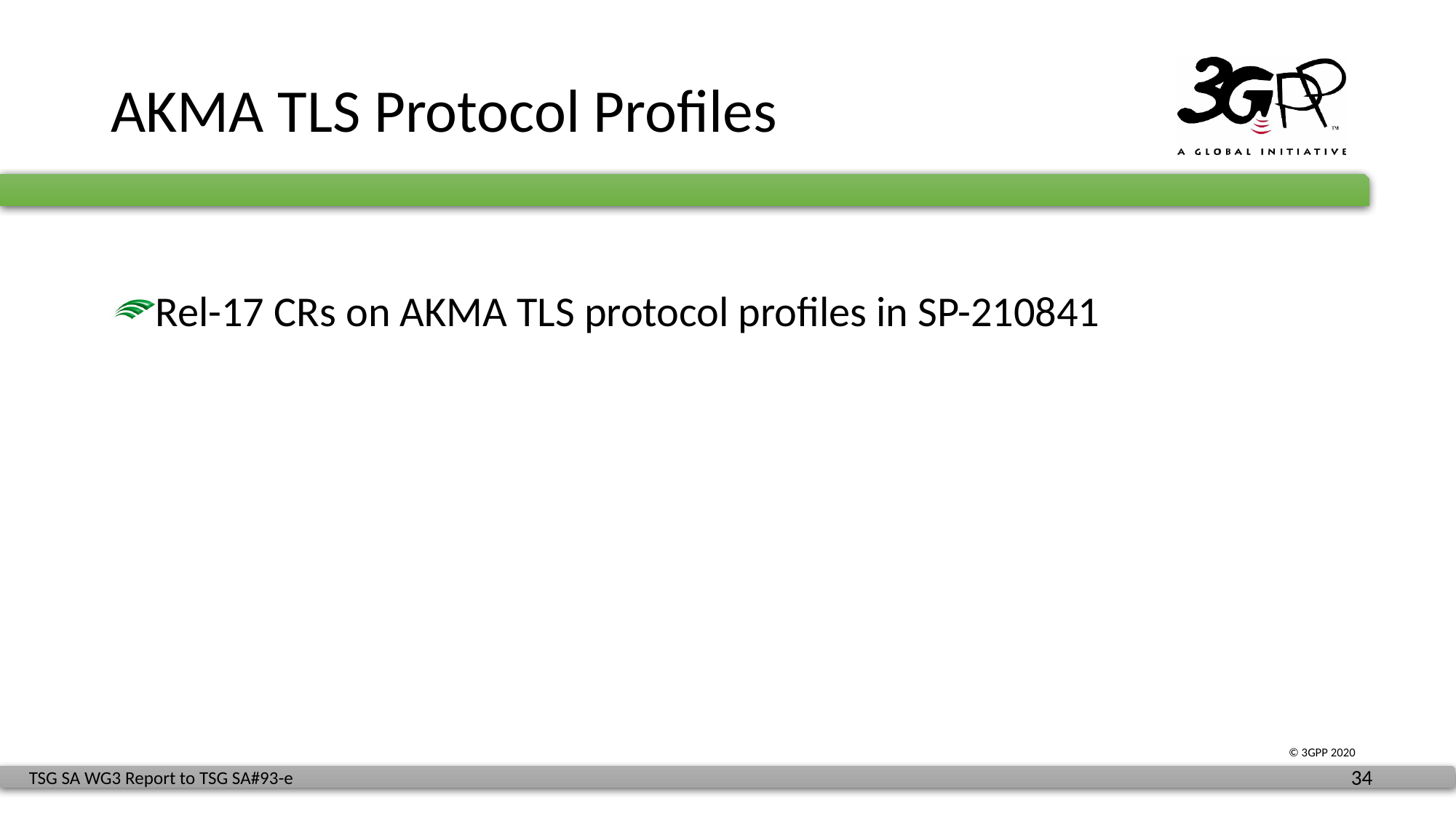

# AKMA TLS Protocol Profiles

Rel-17 CRs on AKMA TLS protocol profiles in SP-210841